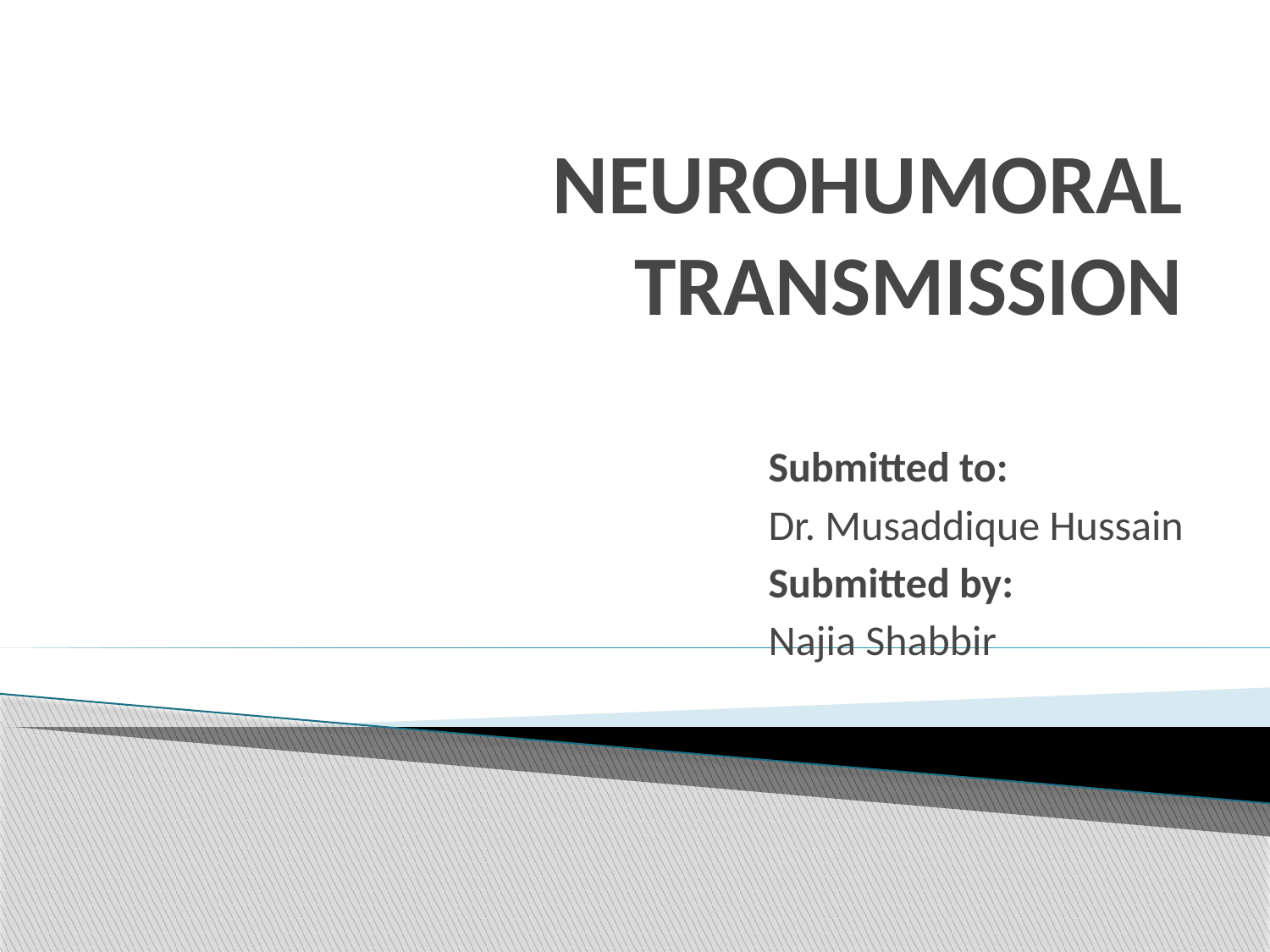

# NEUROHUMORAL TRANSMISSION
Submitted to:
Dr. Musaddique Hussain
Submitted by:
Najia Shabbir